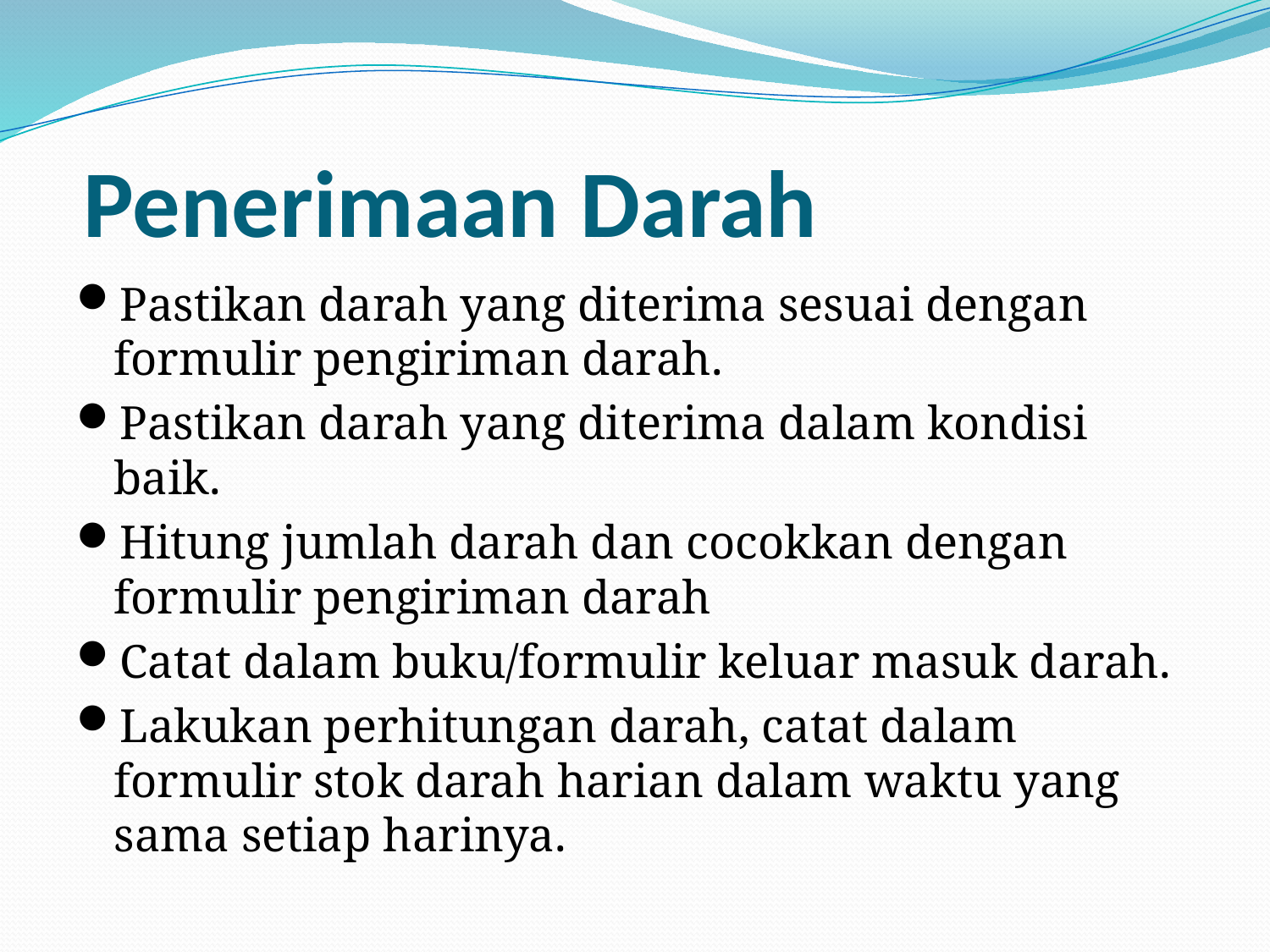

# Penerimaan Darah
Pastikan darah yang diterima sesuai dengan formulir pengiriman darah.
Pastikan darah yang diterima dalam kondisi baik.
Hitung jumlah darah dan cocokkan dengan formulir pengiriman darah
Catat dalam buku/formulir keluar masuk darah.
Lakukan perhitungan darah, catat dalam formulir stok darah harian dalam waktu yang sama setiap harinya.